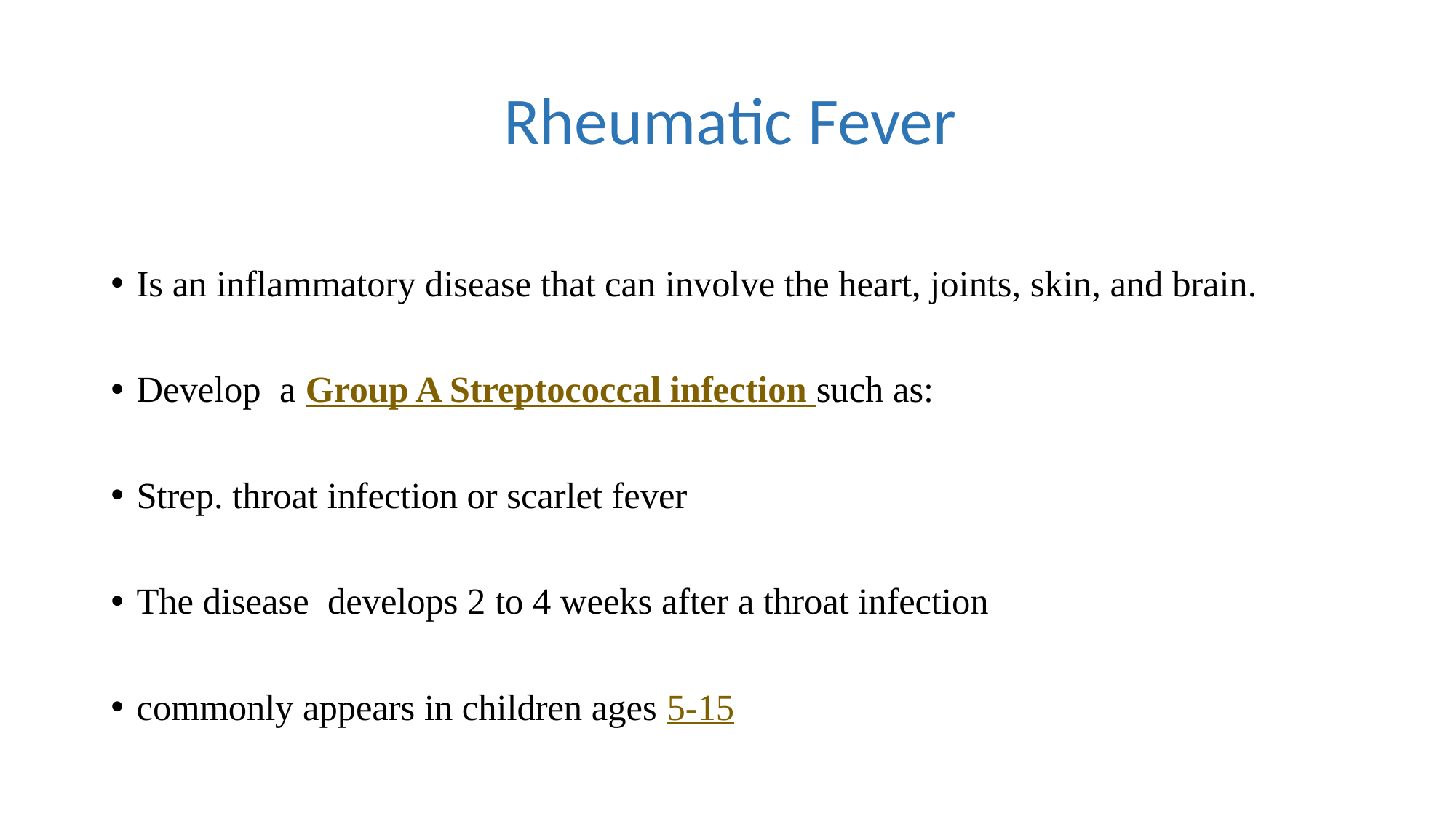

# Rheumatic Fever

Is an inflammatory disease that can involve the heart, joints, skin, and brain.

Develop  a Group A Streptococcal infection such as:

Strep. throat infection or scarlet fever

The disease  develops 2 to 4 weeks after a throat infection

commonly appears in children ages 5-15